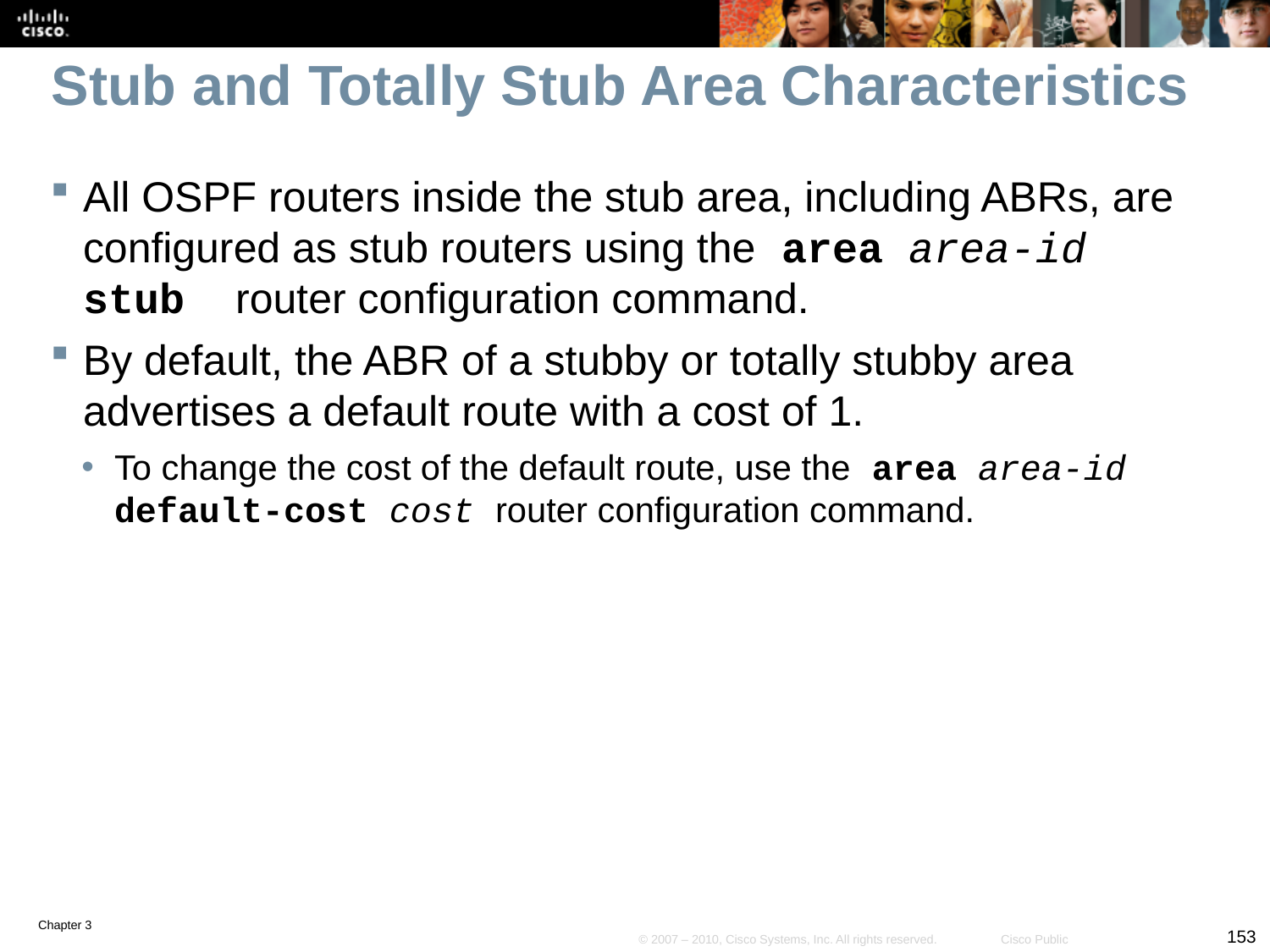

# Stub and Totally Stub Area Characteristics
All OSPF routers inside the stub area, including ABRs, are configured as stub routers using the area area-id stub  router configuration command.
By default, the ABR of a stubby or totally stubby area advertises a default route with a cost of 1.
To change the cost of the default route, use the area area-id default-cost cost router configuration command.